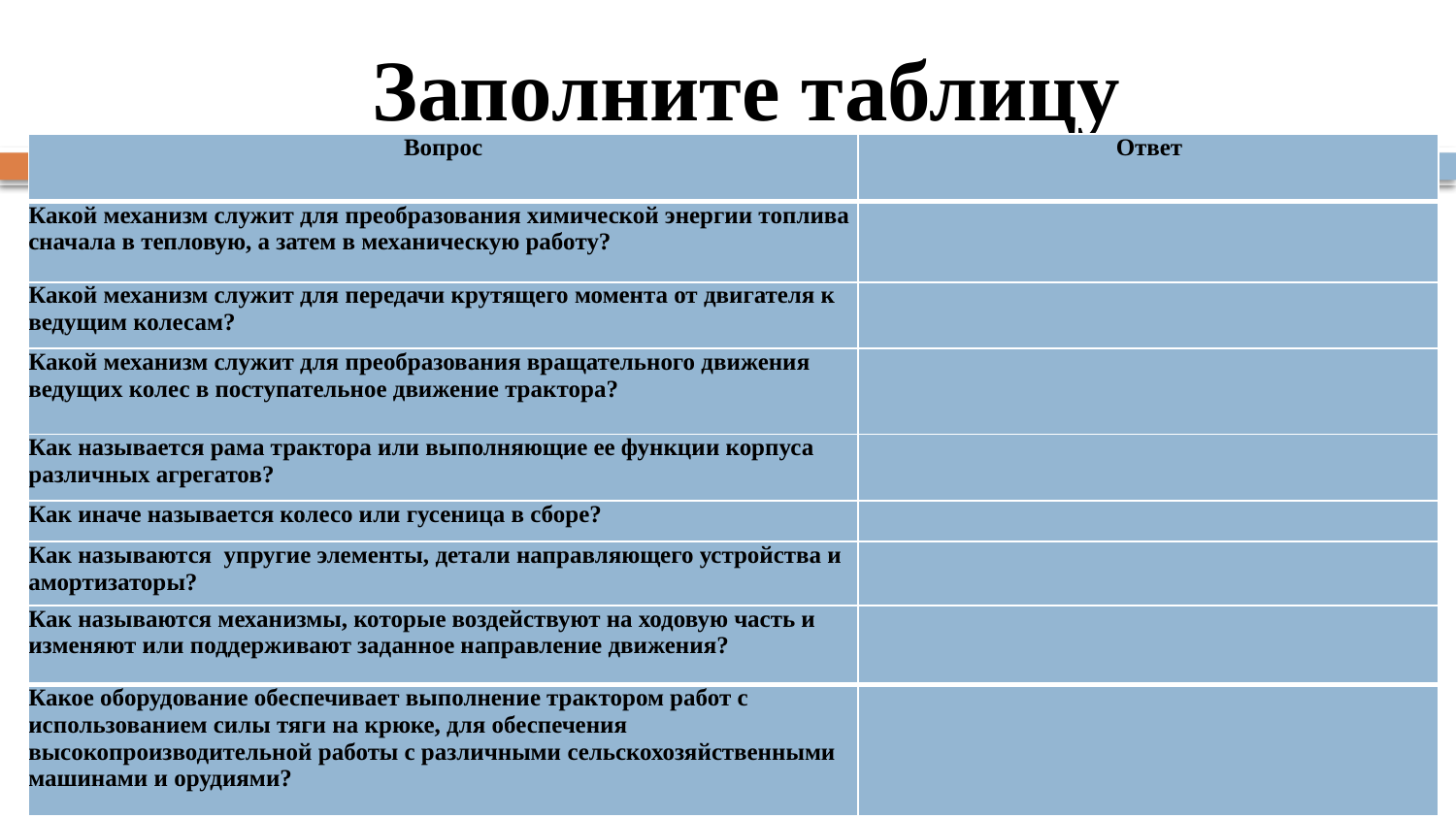

# Заполните таблицу
| Вопрос | Ответ |
| --- | --- |
| Какой механизм служит для преобразования химической энергии топлива сначала в тепловую, а затем в механическую работу? |  |
| Какой механизм служит для передачи крутящего момента от двигателя к ведущим колесам? |  |
| Какой механизм служит для преобразования вращательного движения ведущих колес в поступательное движение трактора? |  |
| Как называется рама трактора или выполняющие ее функции корпуса различных агрегатов? |  |
| Как иначе называется колесо или гусеница в сборе? |  |
| Как называются упругие элементы, детали направляющего устройства и амортизаторы? |  |
| Как называются механизмы, которые воздействуют на ходовую часть и изменяют или поддерживают заданное направление движения? |  |
| Какое оборудование обеспечивает выполнение трактором работ с использованием силы тяги на крюке, для обеспечения высокопроизводительной работы с различными сельскохозяйственными машинами и орудиями? |  |